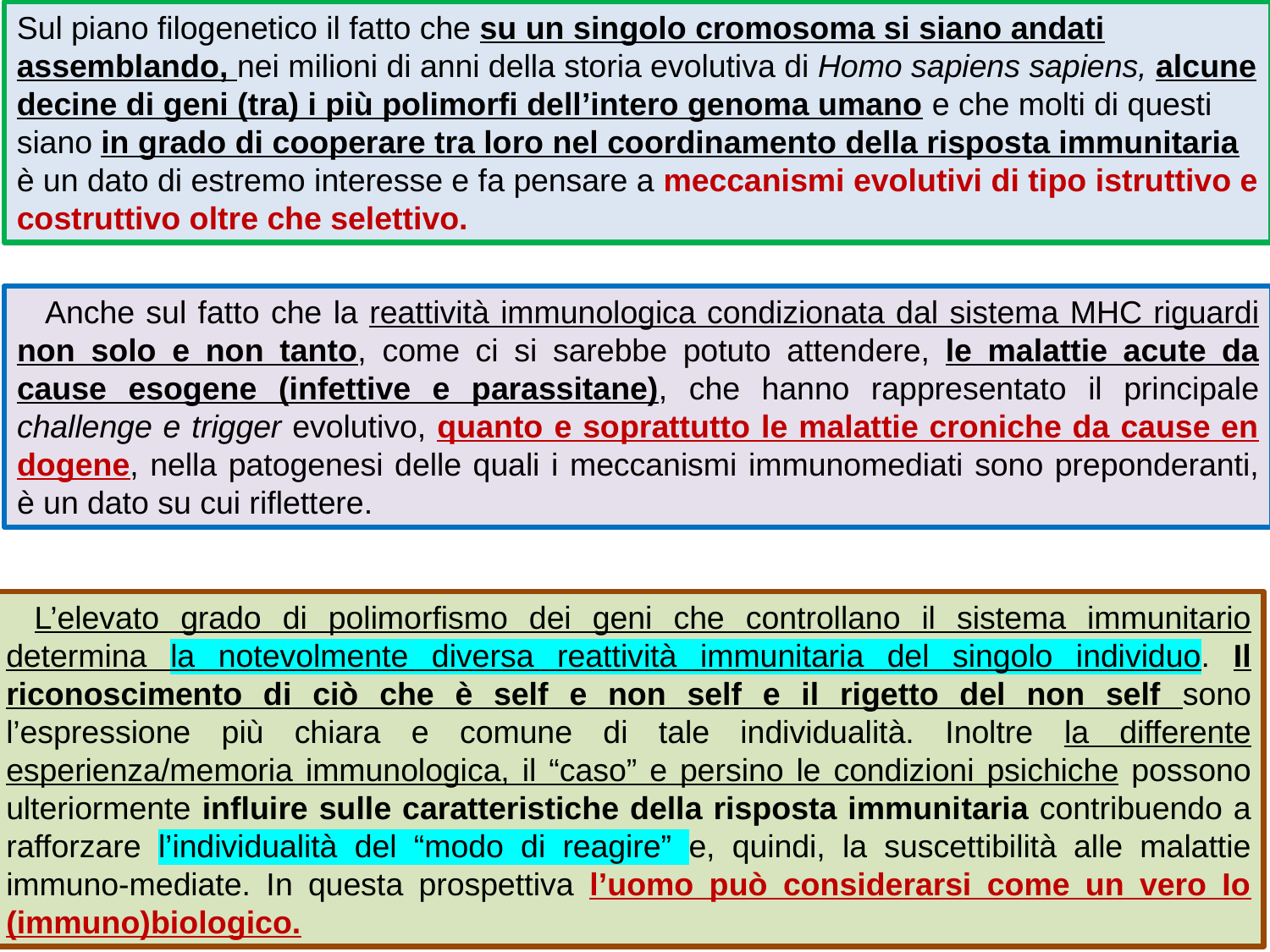

Sul piano filogenetico il fatto che su un singolo cromosoma si siano andati assemblando, nei milioni di anni della storia evolutiva di Homo sapiens sapiens, alcune decine di geni (tra) i più polimorfi dell’intero genoma umano e che molti di questi siano in grado di cooperare tra loro nel coordinamento della risposta immunitaria è un dato di estremo interesse e fa pensare a meccanismi evolutivi di tipo istruttivo e costruttivo oltre che selettivo.
Anche sul fatto che la reattività immunologica condizionata dal sistema MHC riguardi non solo e non tanto, come ci si sarebbe potuto atten­dere, le malattie acute da cause esogene (infettive e parassitane), che hanno rappresentato il principale challenge e trigger evolutivo, quanto e soprattutto le malattie croniche da cause en­dogene, nella patogenesi delle quali i meccanismi immunomediati sono preponderanti, è un dato su cui riflettere.
L’elevato grado di polimorfismo dei geni che controllano il sistema immunitario determina la notevolmente diversa reattività immunitaria del singolo individuo. Il riconoscimento di ciò che è self e non self e il rigetto del non self sono l’espressione più chiara e comune di tale individualità. Inoltre la differente esperienza/memoria immunologica, il “caso” e persino le condizioni psichiche possono ulteriormente influire sulle caratteristiche della risposta immuni­taria contribuendo a rafforzare l’individualità del “modo di reagire” e, quindi, la suscettibilità alle malattie immuno-mediate. In questa prospettiva l’uomo può considerarsi come un vero Io (immuno)biologico.